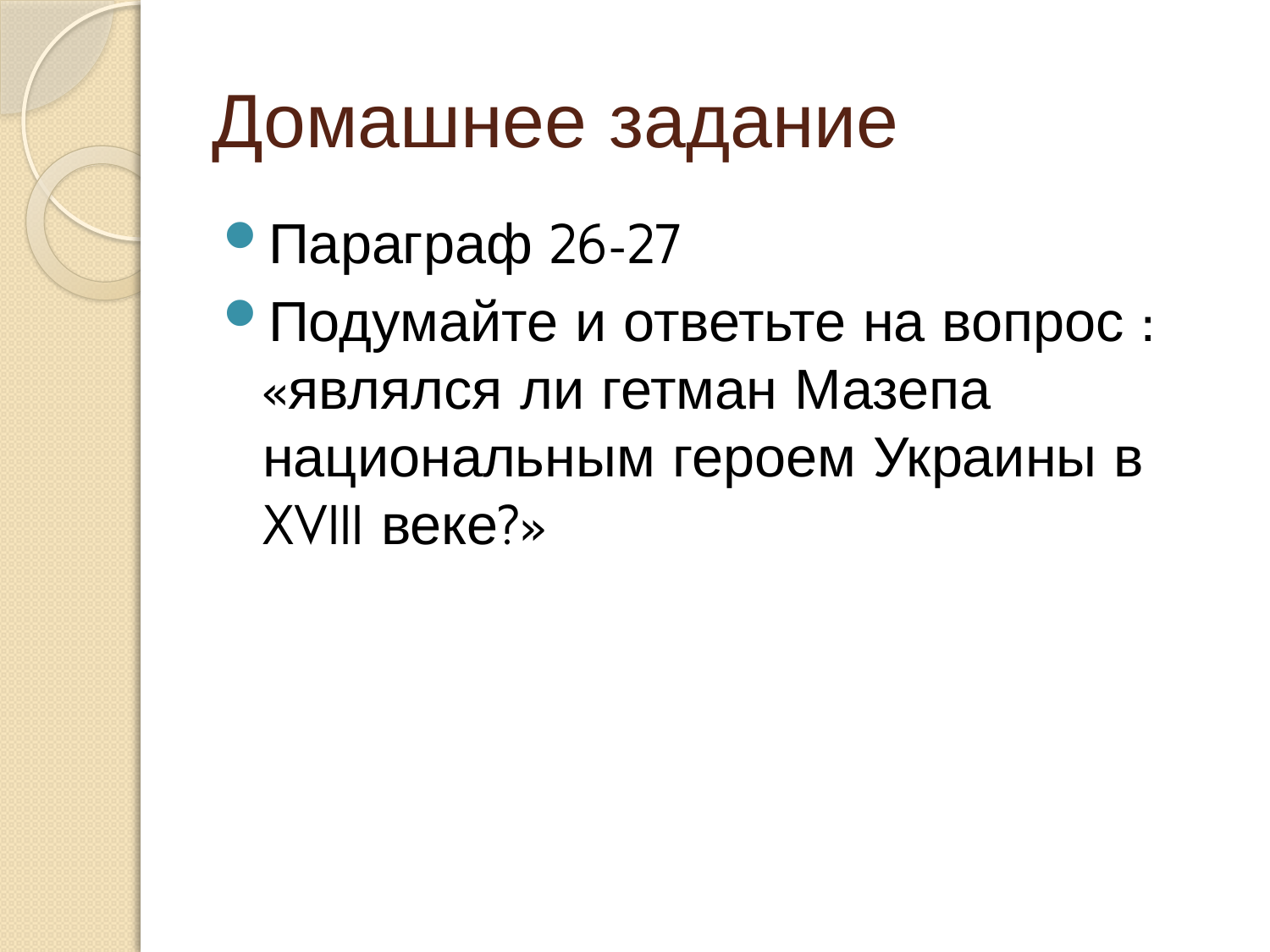

# Домашнее задание
Параграф 26-27
Подумайте и ответьте на вопрос : «являлся ли гетман Мазепа национальным героем Украины в XVIII веке?»